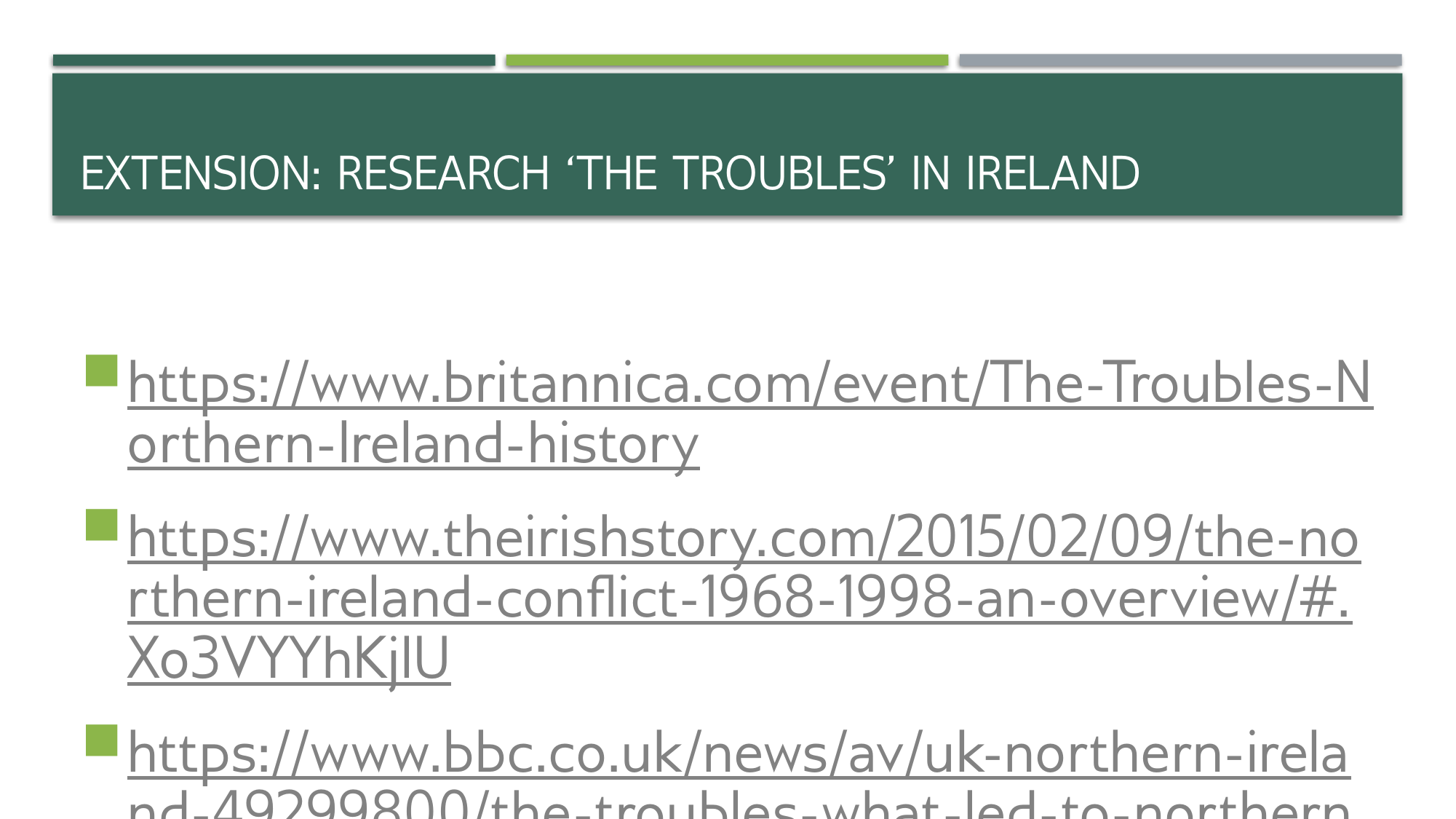

# EXTENSION: Research ‘The Troubles’ in ireland

https://www.britannica.com/event/The-Troubles-Northern-Ireland-history
https://www.theirishstory.com/2015/02/09/the-northern-ireland-conflict-1968-1998-an-overview/#.Xo3VYYhKjIU
https://www.bbc.co.uk/news/av/uk-northern-ireland-49299800/the-troubles-what-led-to-northern-ireland-s-conflict
It remains relevant today: https://www.youtube.com/watch?v=b_2tOfHiVyg